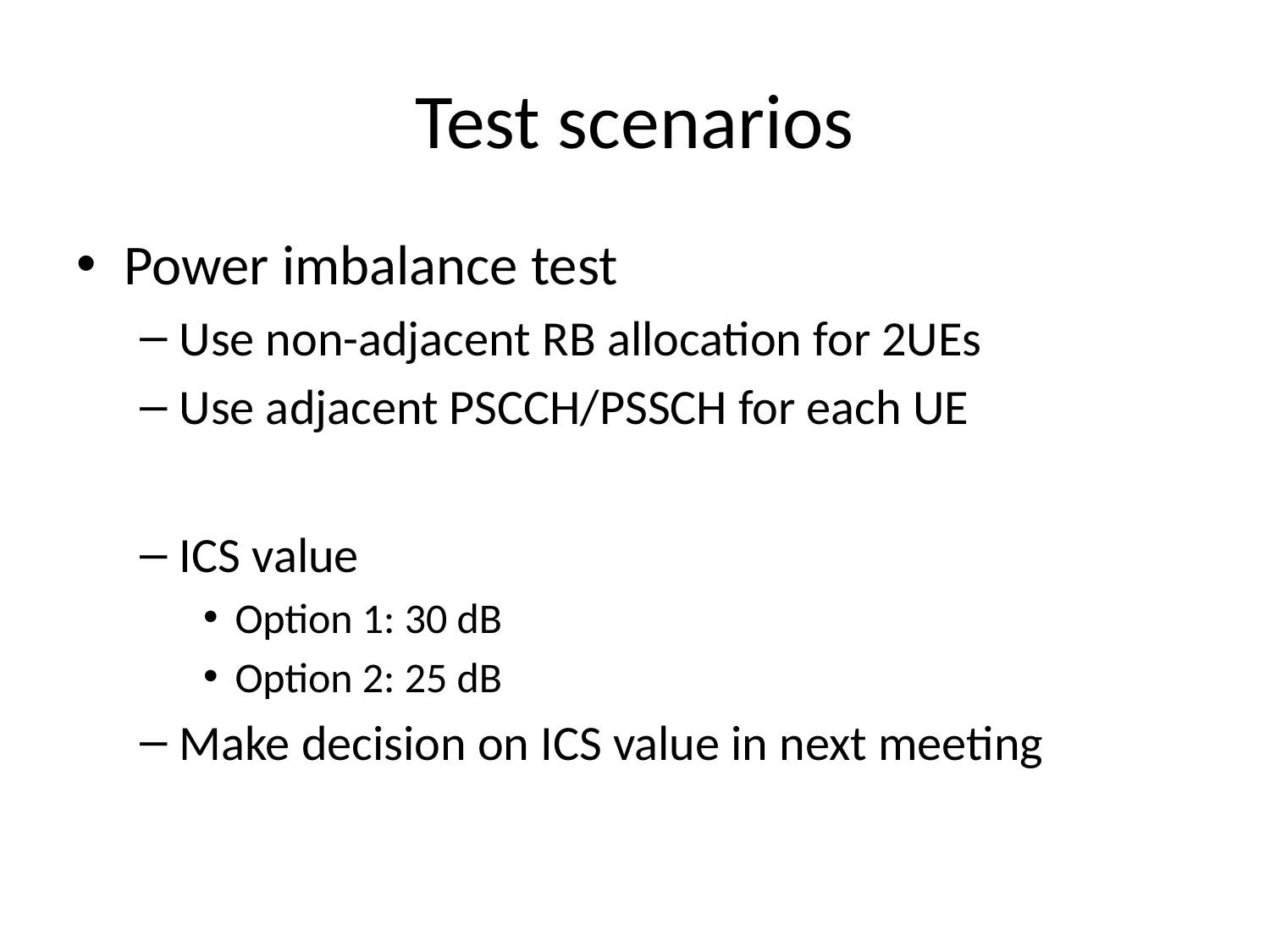

# Test scenarios
Power imbalance test
Use non-adjacent RB allocation for 2UEs
Use adjacent PSCCH/PSSCH for each UE

ICS value
Option 1: 30 dB
Option 2: 25 dB
Make decision on ICS value in next meeting